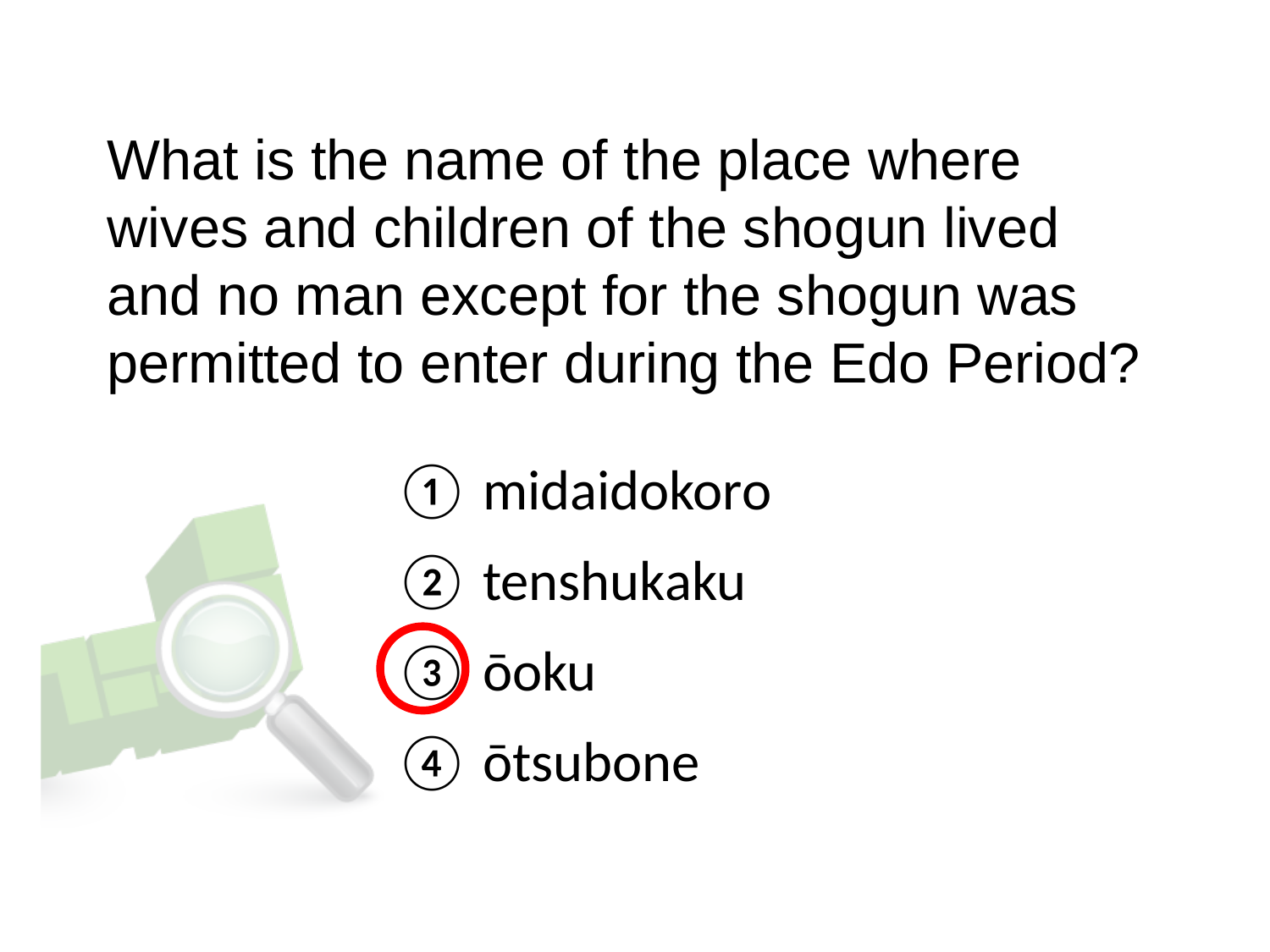

# What is the name of the place where wives and children of the shogun lived and no man except for the shogun was permitted to enter during the Edo Period?
① midaidokoro
② tenshukaku
③ ōoku
④ ōtsubone